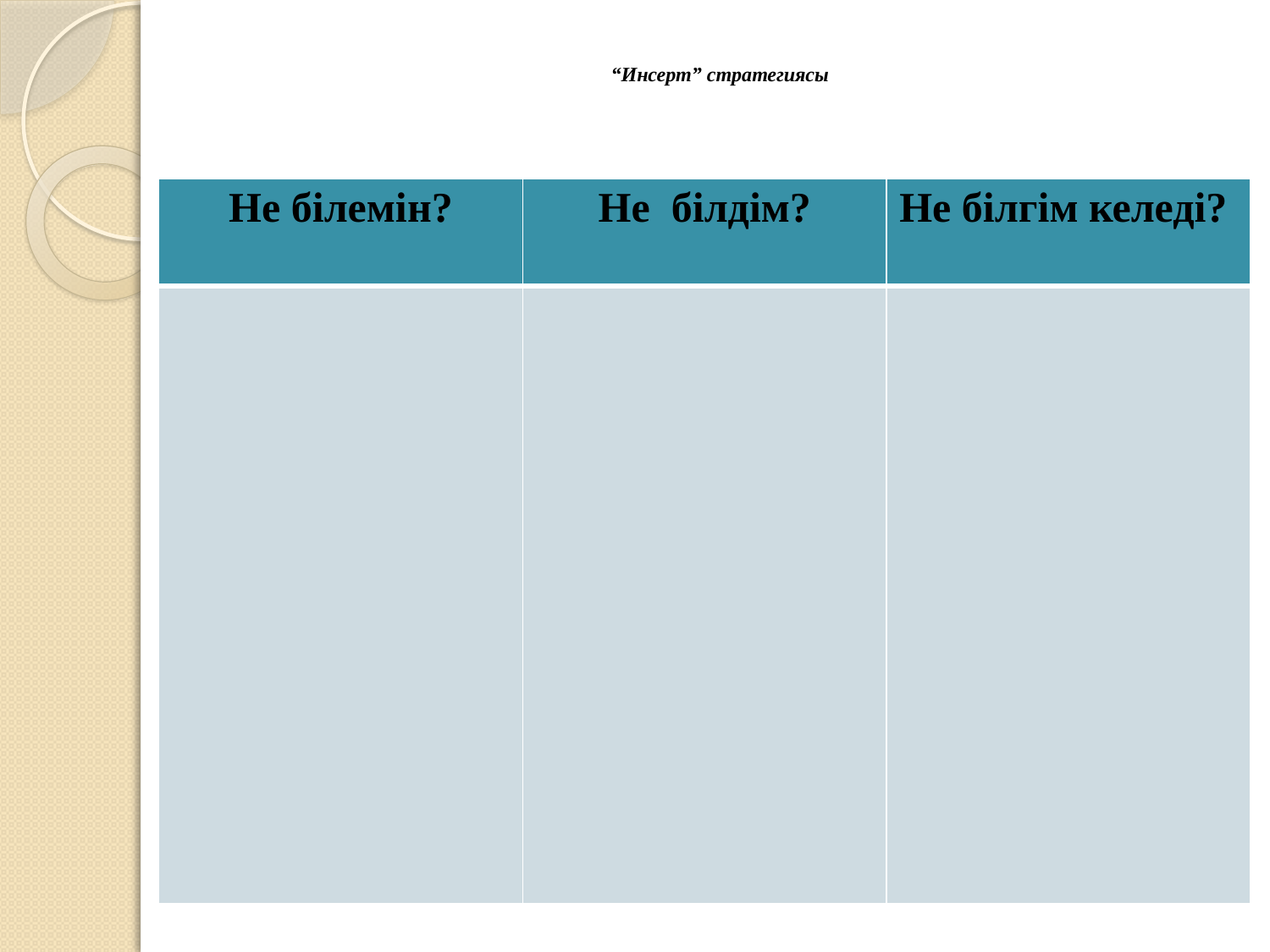

# “Инсерт” стратегиясы
| Не білемін? | Не білдім? | Не білгім келеді? |
| --- | --- | --- |
|  |  |  |